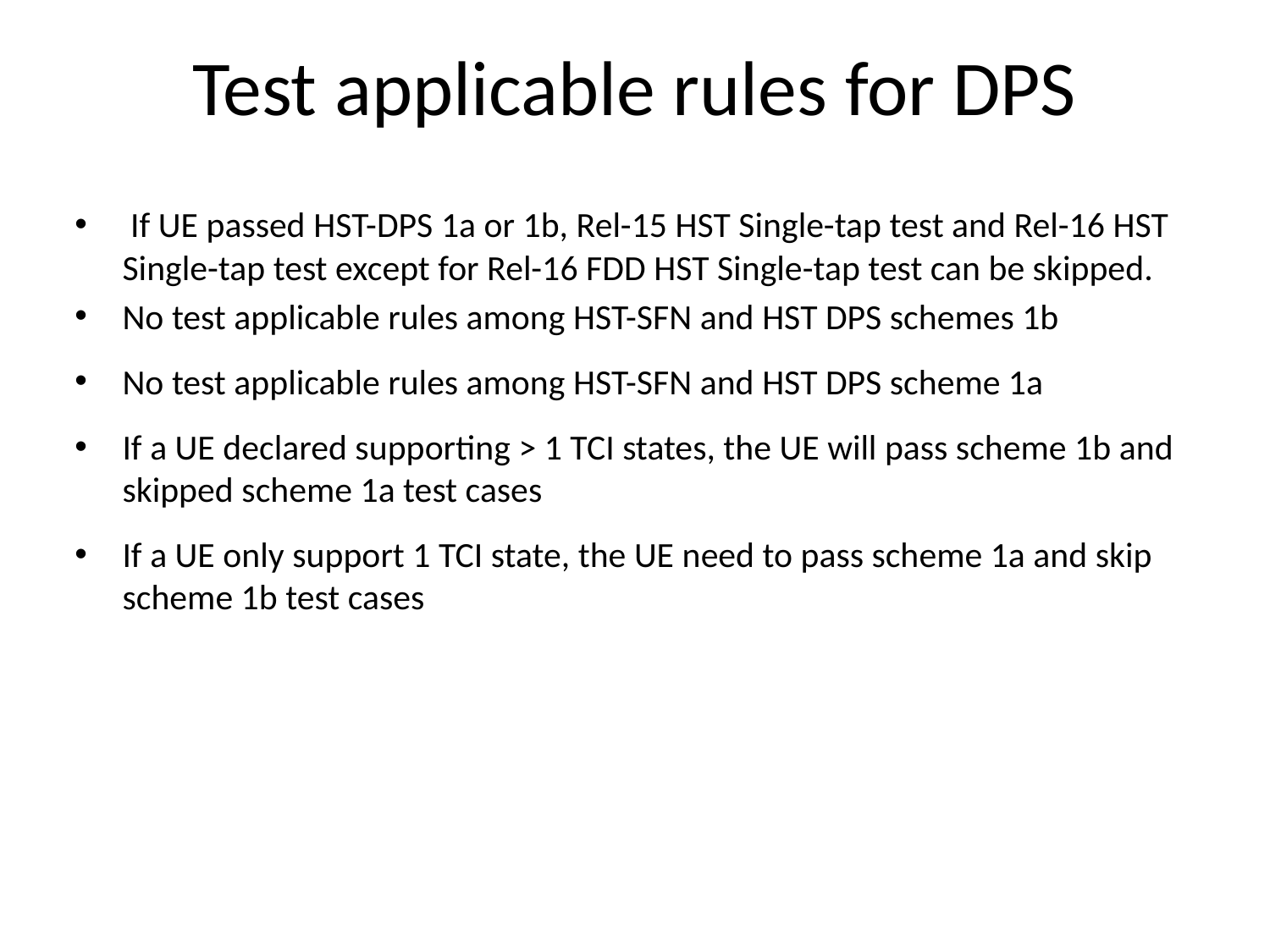

# Test applicable rules for DPS
 If UE passed HST-DPS 1a or 1b, Rel-15 HST Single-tap test and Rel-16 HST Single-tap test except for Rel-16 FDD HST Single-tap test can be skipped.
No test applicable rules among HST-SFN and HST DPS schemes 1b
No test applicable rules among HST-SFN and HST DPS scheme 1a
If a UE declared supporting > 1 TCI states, the UE will pass scheme 1b and skipped scheme 1a test cases
If a UE only support 1 TCI state, the UE need to pass scheme 1a and skip scheme 1b test cases